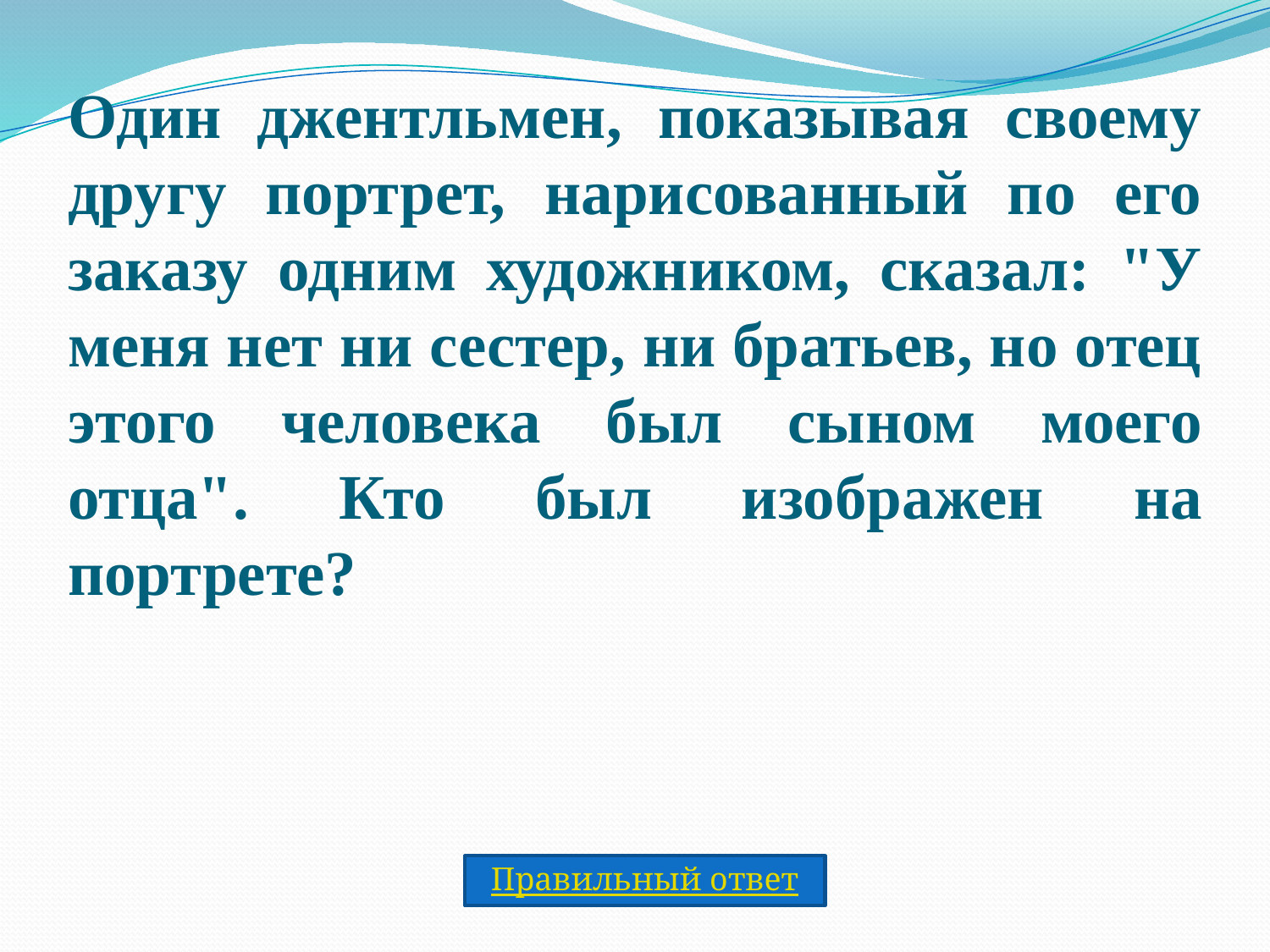

Один джентльмен, показывая своему другу портрет, нарисованный по его заказу одним художником, сказал: "У меня нет ни сестер, ни братьев, но отец этого человека был сыном моего отца". Кто был изображен на портрете?
Правильный ответ